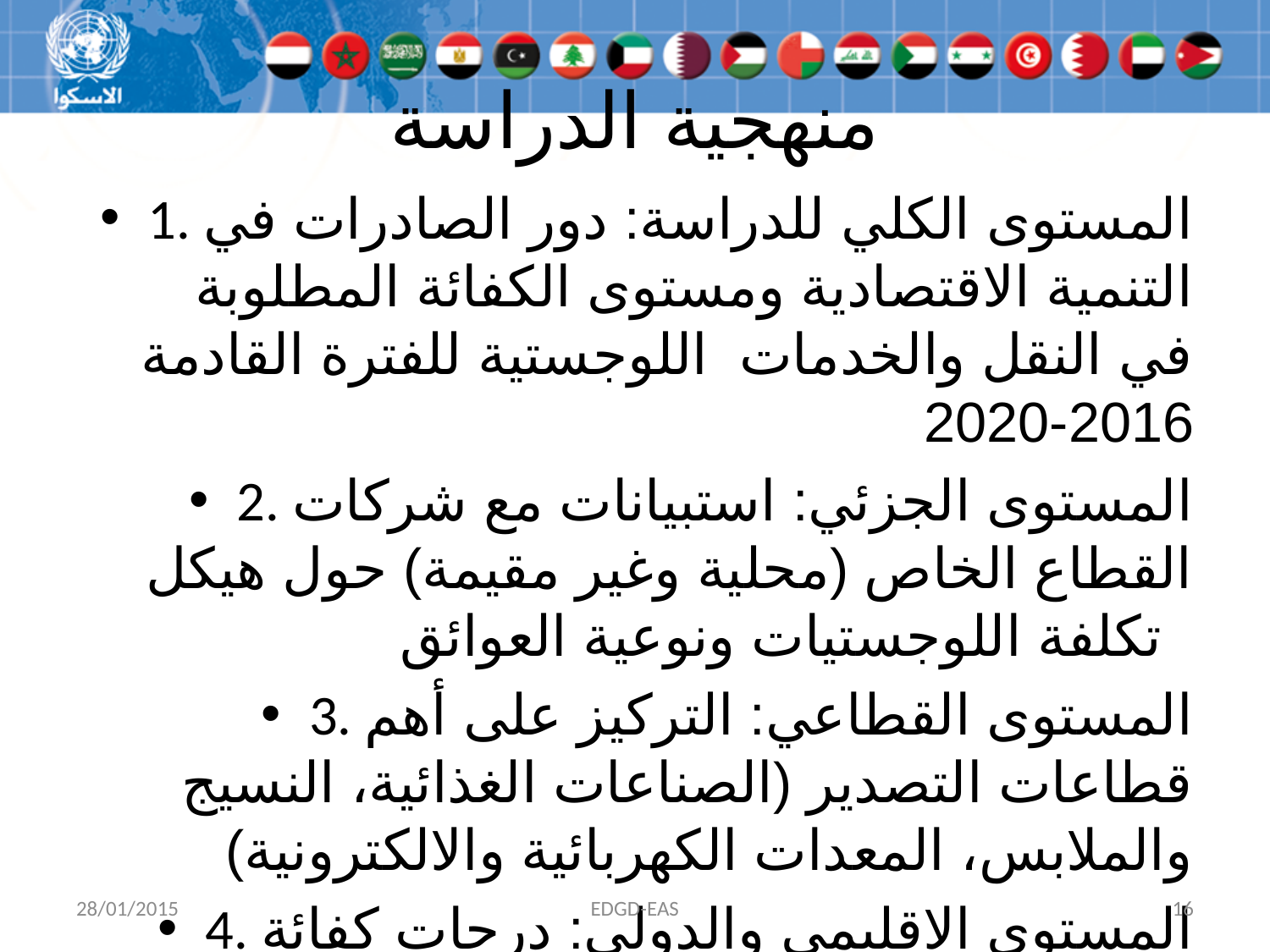

# منهجية الدراسة
1. المستوى الكلي للدراسة: دور الصادرات في التنمية الاقتصادية ومستوى الكفائة المطلوبة في النقل والخدمات  اللوجستية للفترة القادمة 2016-2020
2. المستوى الجزئي: استبيانات مع شركات القطاع الخاص (محلية وغير مقيمة) حول هيكل تكلفة اللوجستيات ونوعية العوائق
3. المستوى القطاعي: التركيز على أهم قطاعات التصدير (الصناعات الغذائية، النسيج والملابس، المعدات الكهربائية والالكترونية)
4. المستوى الاقليمي والدولي: درجات كفائة الارتباط بسلاسل القيمة الاقليمية والدولية

28/01/2015
EDGD-EAS
16